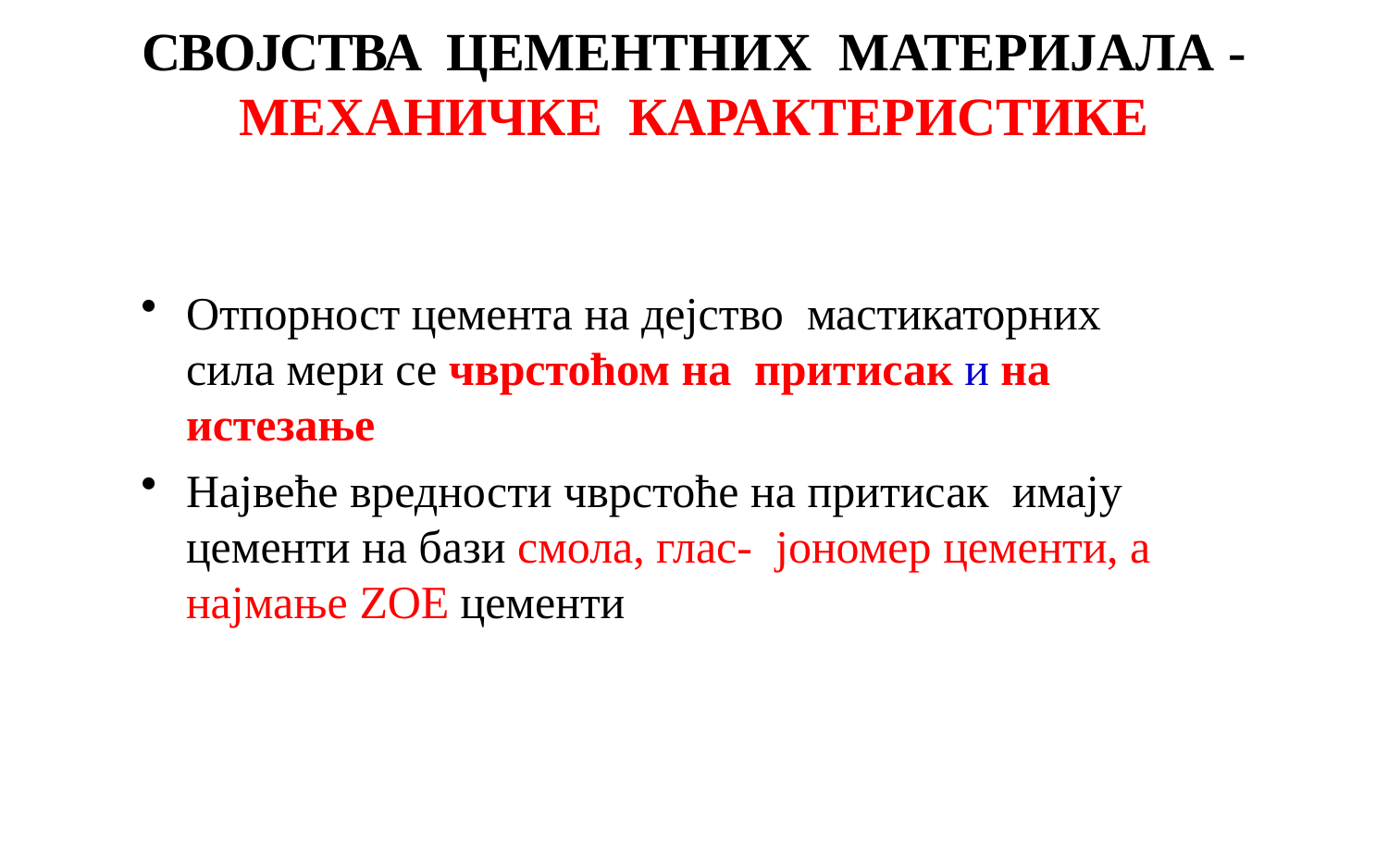

# СВОЈСТВА  ЦЕМЕНТНИХ  МАТЕРИЈАЛА - МЕХАНИЧКЕ  КАРАКТЕРИСТИКЕ
Отпорност цемента на дејство  мастикаторних сила мери се чврстоћом на  притисак и на истезање
Највеће вредности чврстоће на притисак  имају цементи на бази смола, глас-  јономер цементи, а најмање ZОЕ цементи